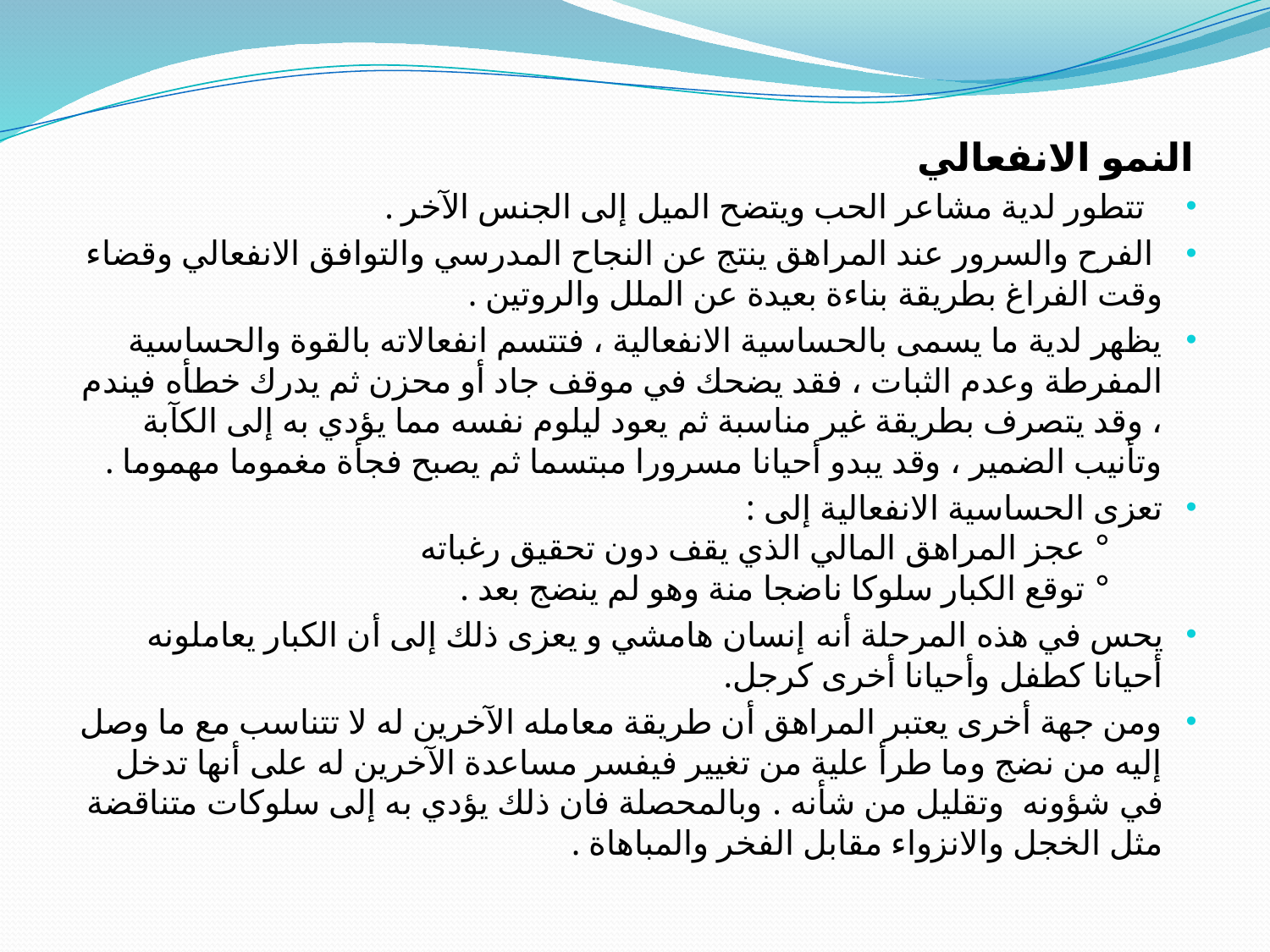

النمو الانفعالي
  تتطور لدية مشاعر الحب ويتضح الميل إلى الجنس الآخر .
 الفرح والسرور عند المراهق ينتج عن النجاح المدرسي والتوافق الانفعالي وقضاء وقت الفراغ بطريقة بناءة بعيدة عن الملل والروتين .
يظهر لدية ما يسمى بالحساسية الانفعالية ، فتتسم انفعالاته بالقوة والحساسية المفرطة وعدم الثبات ، فقد يضحك في موقف جاد أو محزن ثم يدرك خطأه فيندم ، وقد يتصرف بطريقة غير مناسبة ثم يعود ليلوم نفسه مما يؤدي به إلى الكآبة وتأنيب الضمير ، وقد يبدو أحيانا مسرورا مبتسما ثم يصبح فجأة مغموما مهموما .
تعزى الحساسية الانفعالية إلى :
      ° عجز المراهق المالي الذي يقف دون تحقيق رغباته
      ° توقع الكبار سلوكا ناضجا منة وهو لم ينضج بعد .
يحس في هذه المرحلة أنه إنسان هامشي و يعزى ذلك إلى أن الكبار يعاملونه أحيانا كطفل وأحيانا أخرى كرجل.
ومن جهة أخرى يعتبر المراهق أن طريقة معامله الآخرين له لا تتناسب مع ما وصل إليه من نضج وما طرأ علية من تغيير فيفسر مساعدة الآخرين له على أنها تدخل في شؤونه  وتقليل من شأنه . وبالمحصلة فان ذلك يؤدي به إلى سلوكات متناقضة مثل الخجل والانزواء مقابل الفخر والمباهاة .